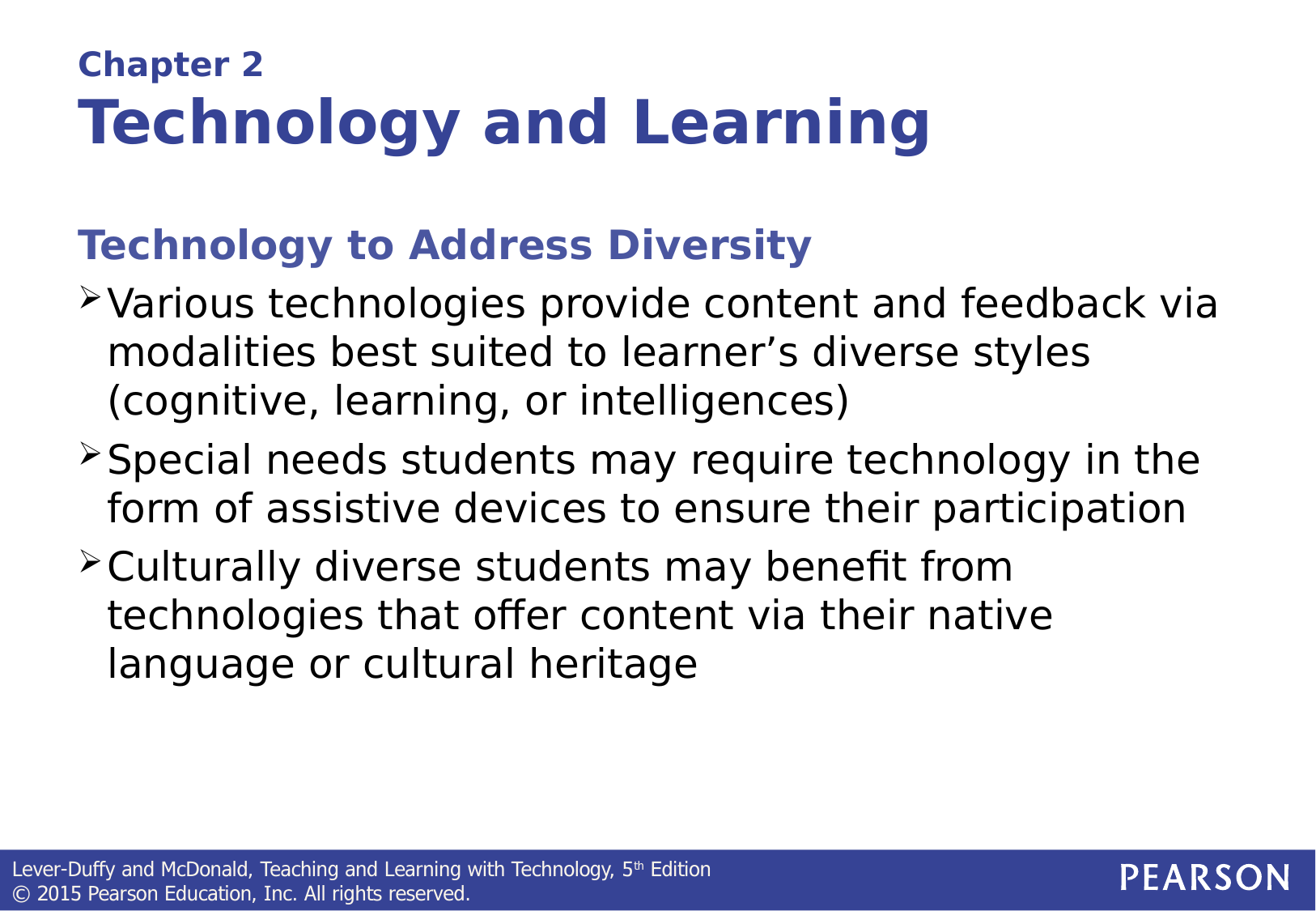

# Chapter 2 Technology and Learning
Technology to Address Diversity
Various technologies provide content and feedback via modalities best suited to learner’s diverse styles (cognitive, learning, or intelligences)
Special needs students may require technology in the form of assistive devices to ensure their participation
Culturally diverse students may benefit from technologies that offer content via their native language or cultural heritage